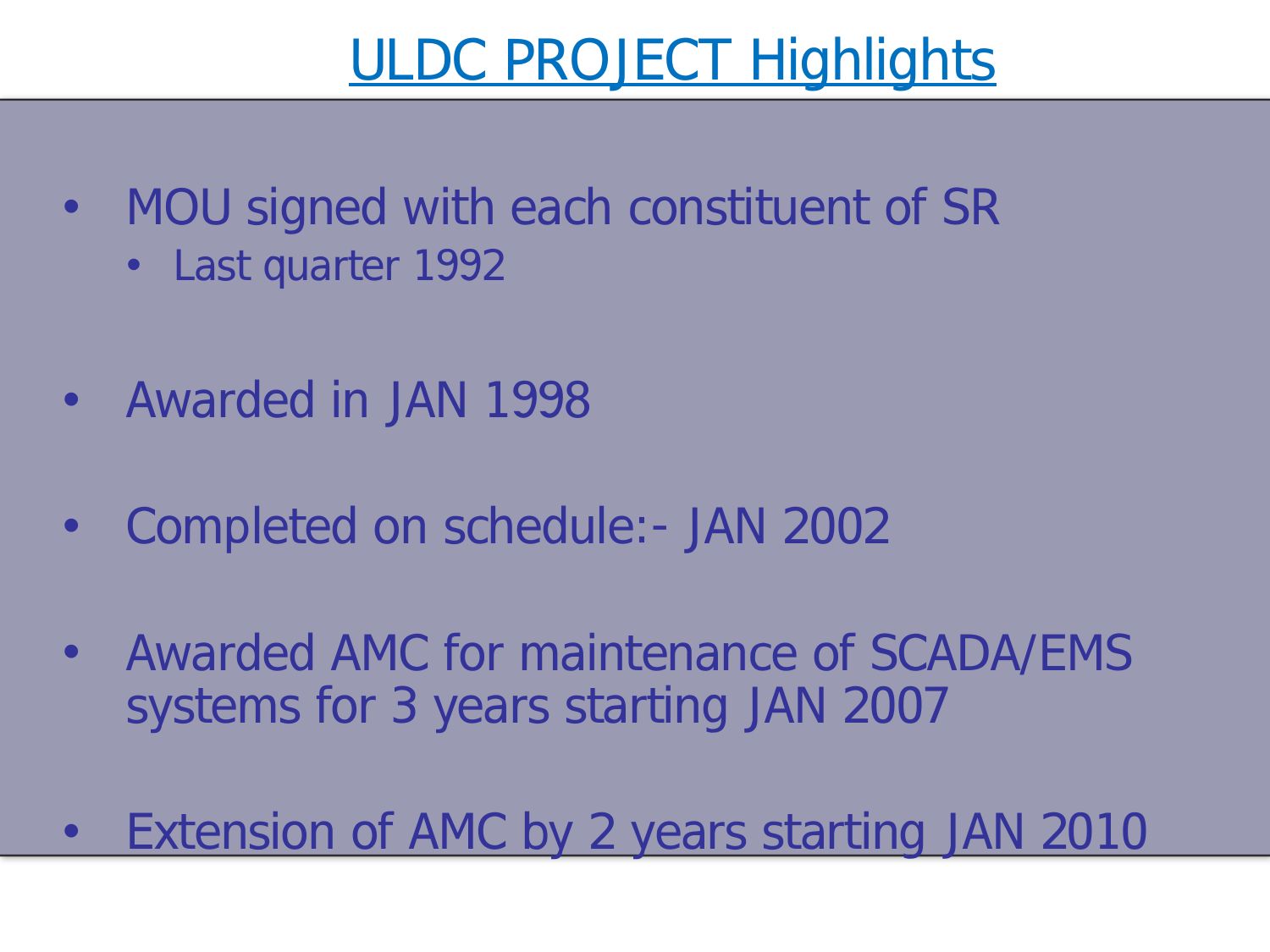

# ULDC PROJECT Highlights
MOU signed with each constituent of SR
Last quarter 1992

Awarded in JAN 1998

Completed on schedule:- JAN 2002

Awarded AMC for maintenance of SCADA/EMS systems for 3 years starting JAN 2007

Extension of AMC by 2 years starting JAN 2010